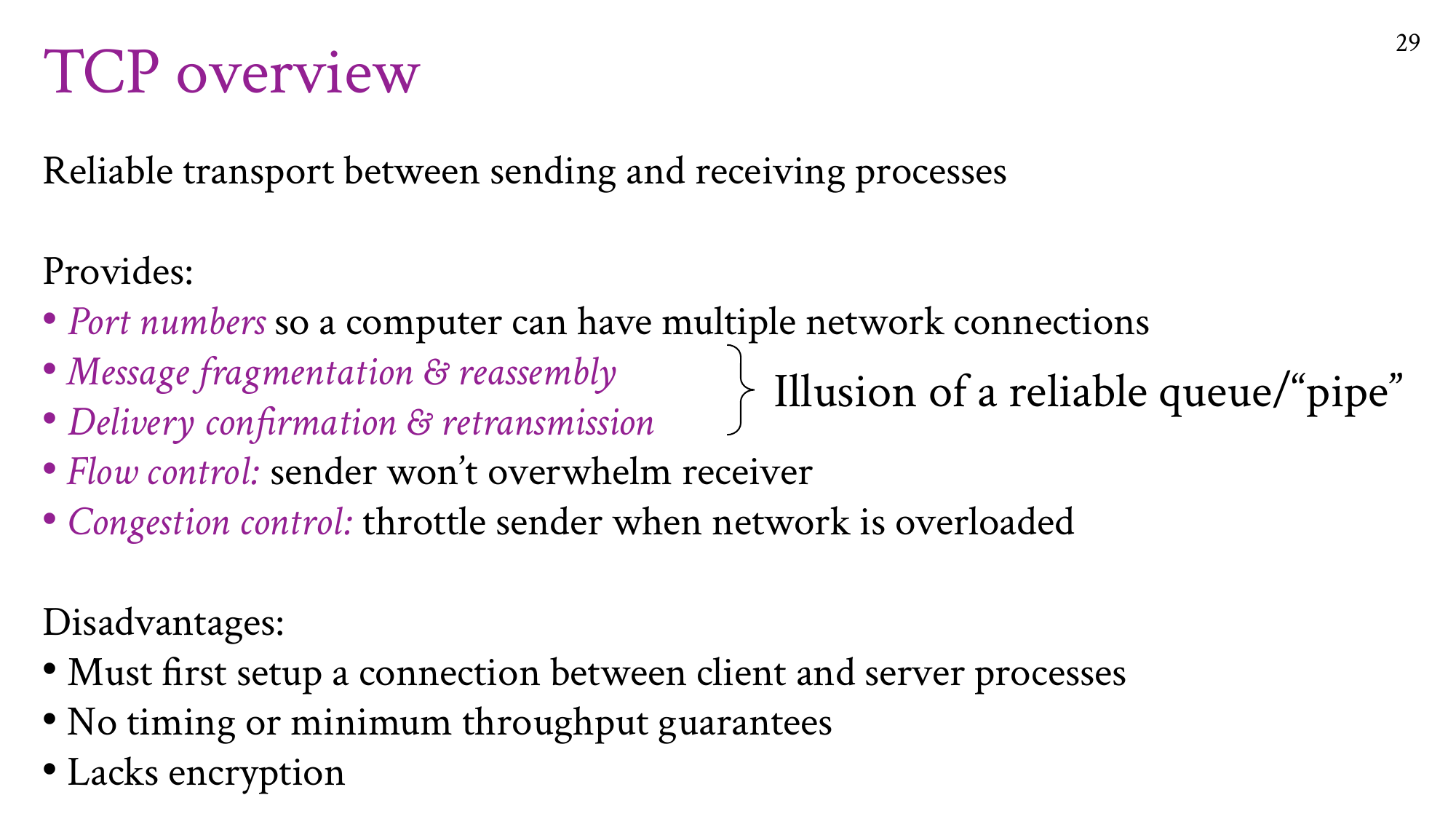

# TCP overview
Reliable transport between sending and receiving processes

Provides:
Port numbers so a computer can have multiple network connections
Message fragmentation & reassembly
Delivery confirmation & retransmission
Flow control: sender won’t overwhelm receiver
Congestion control: throttle sender when network is overloaded

Disadvantages:
Must first setup a connection between client and server processes
No timing or minimum throughput guarantees
Lacks encryption

Illusion of a reliable queue/“pipe”